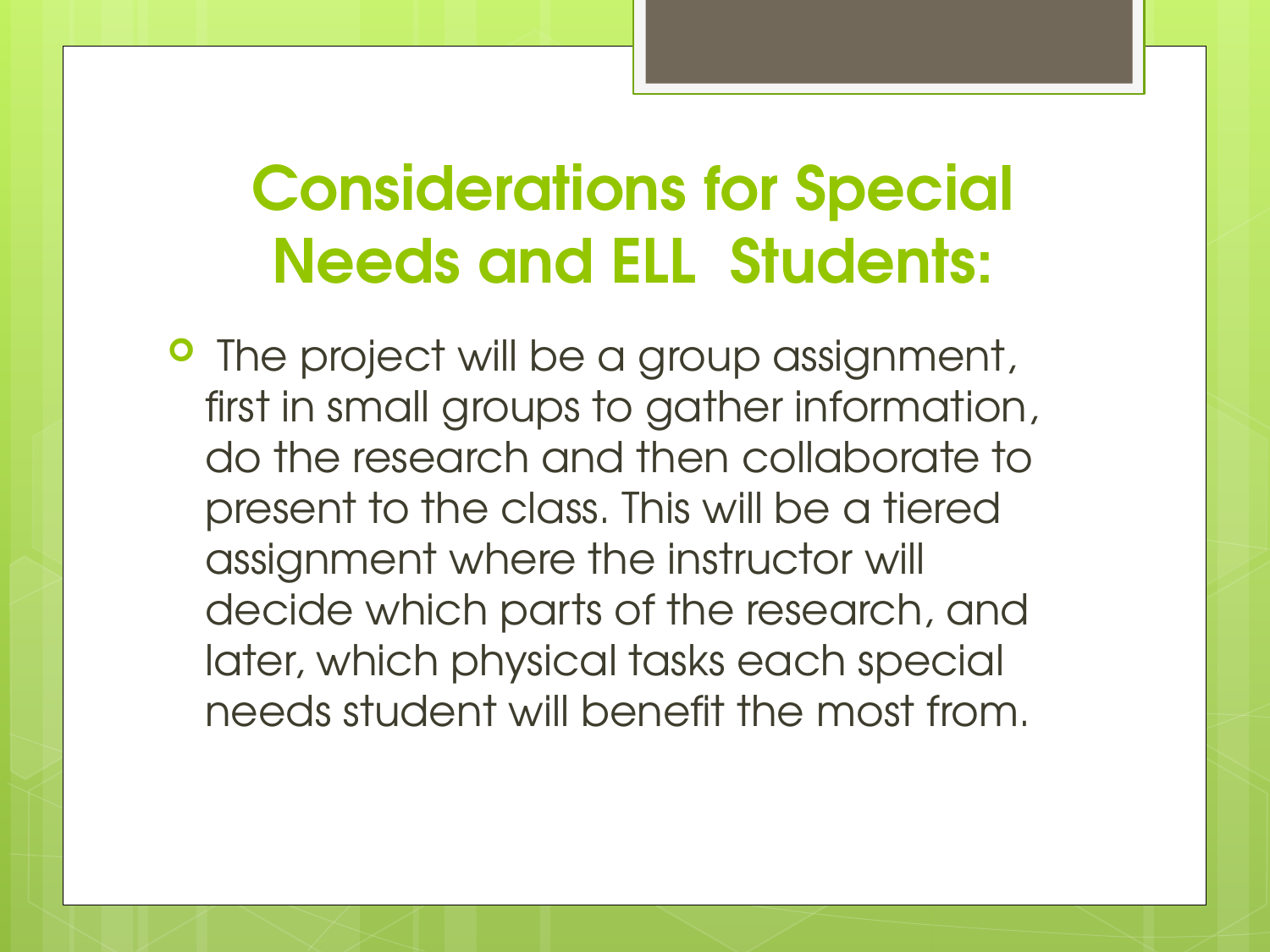

# Considerations for Special Needs and ELL  Students:
 The project will be a group assignment, first in small groups to gather information, do the research and then collaborate to present to the class. This will be a tiered assignment where the instructor will decide which parts of the research, and later, which physical tasks each special needs student will benefit the most from.